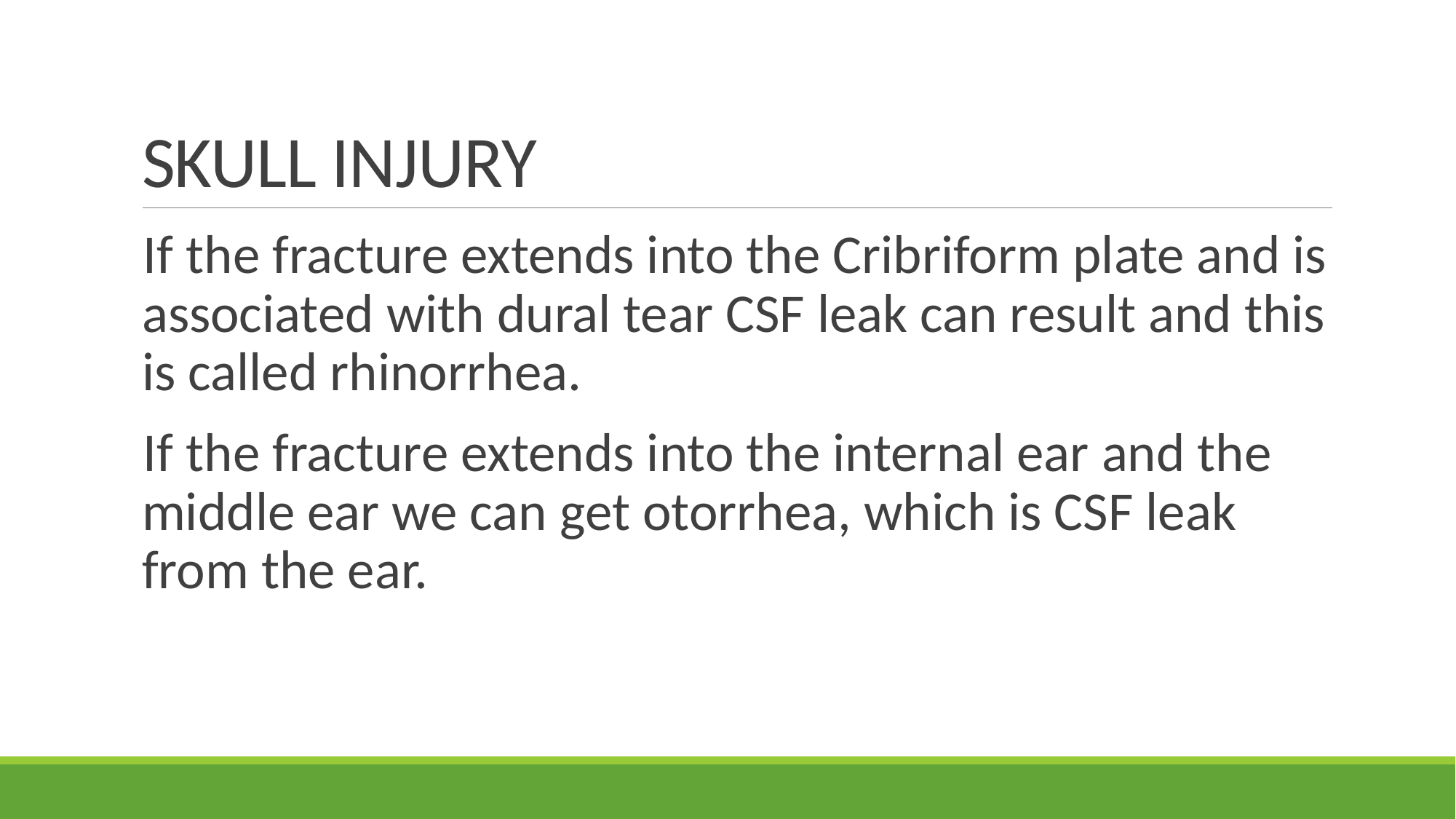

# SKULL INJURY
If the fracture extends into the Cribriform plate and is associated with dural tear CSF leak can result and this is called rhinorrhea.
If the fracture extends into the internal ear and the middle ear we can get otorrhea, which is CSF leak from the ear.